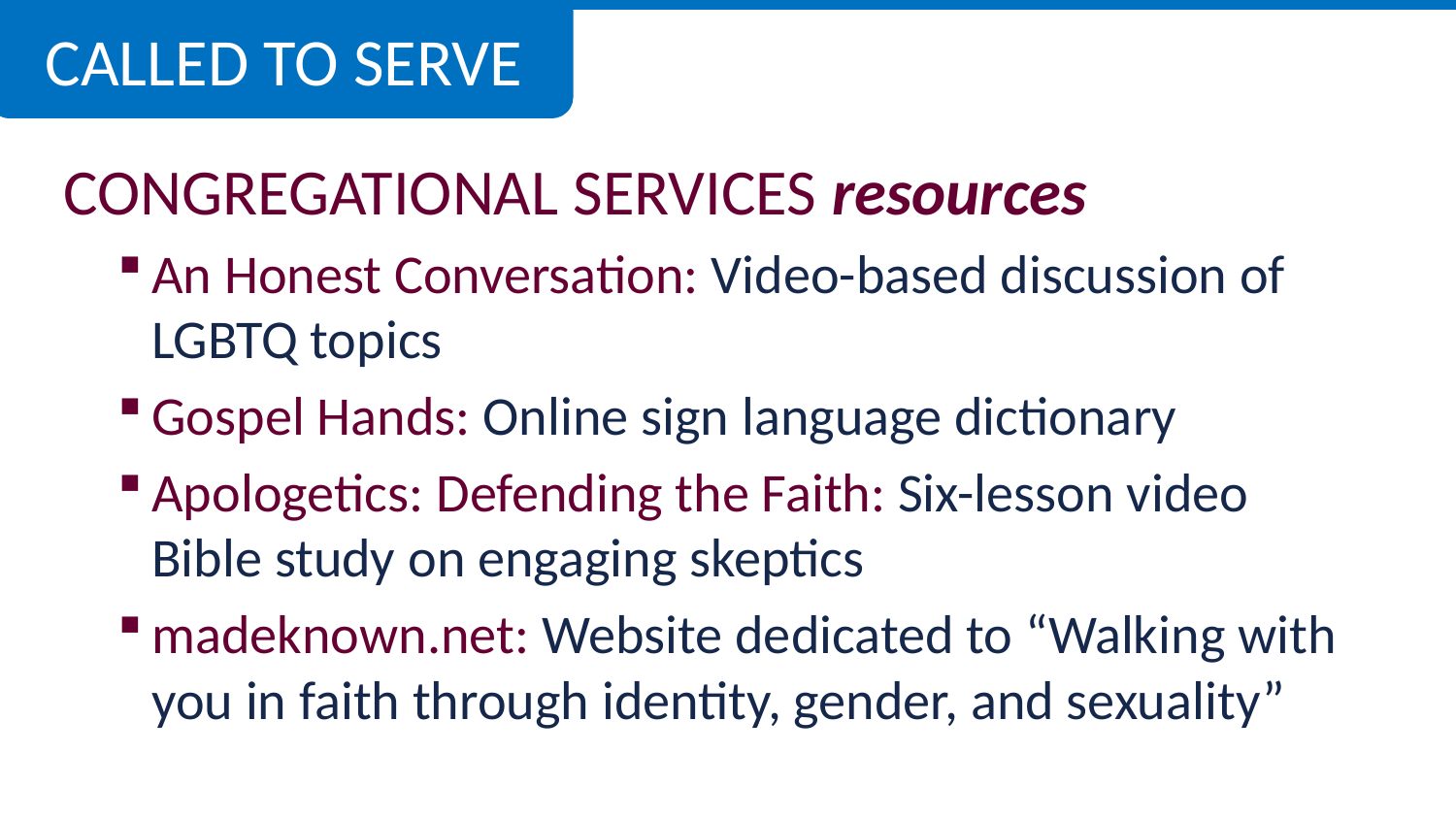

CALLED TO SERVE
CONGREGATIONAL SERVICES resources
An Honest Conversation: Video-based discussion of LGBTQ topics
Gospel Hands: Online sign language dictionary
Apologetics: Defending the Faith: Six-lesson video Bible study on engaging skeptics
madeknown.net: Website dedicated to “Walking with you in faith through identity, gender, and sexuality”